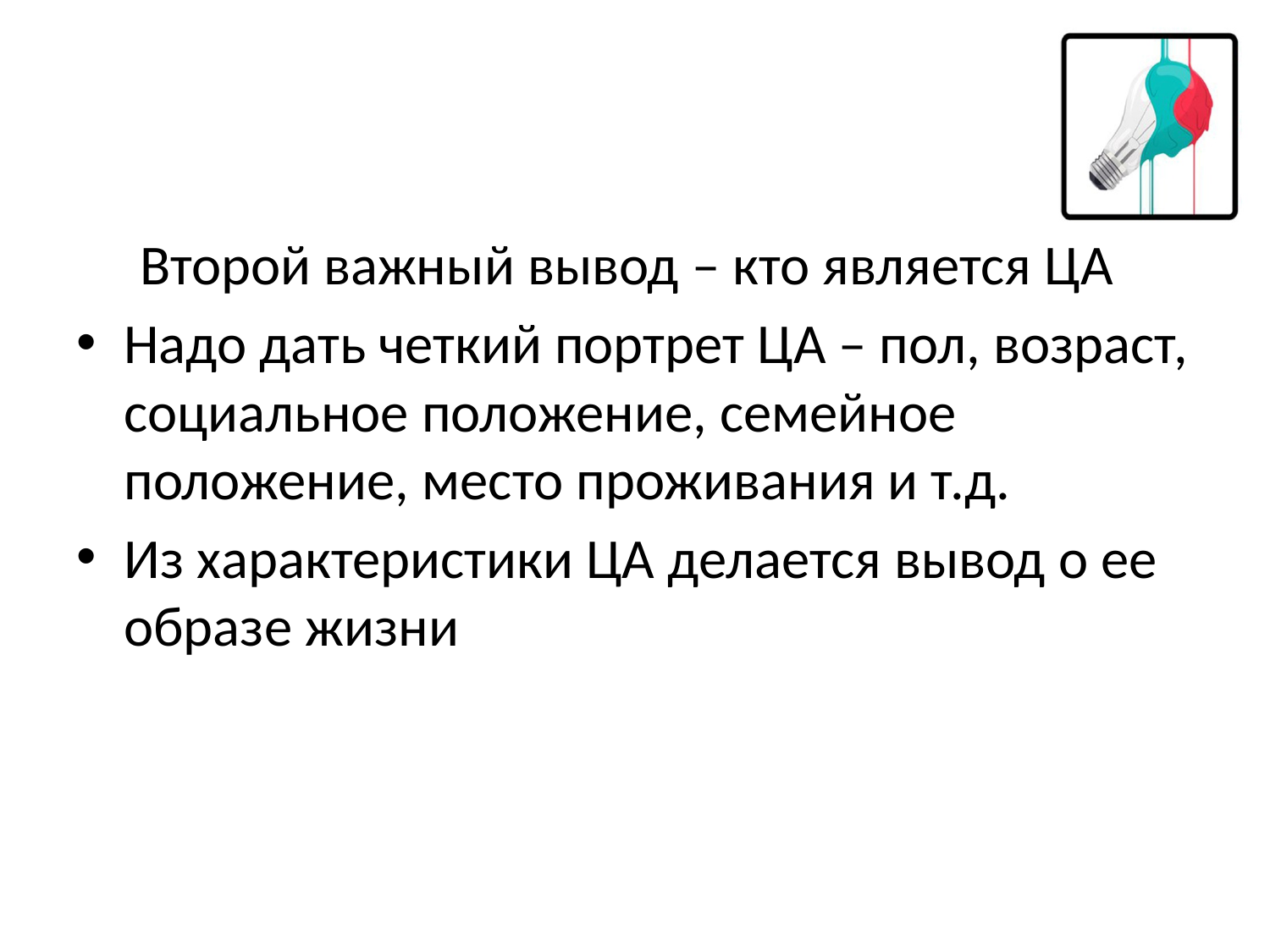

Второй важный вывод – кто является ЦА
Надо дать четкий портрет ЦА – пол, возраст, социальное положение, семейное положение, место проживания и т.д.
Из характеристики ЦА делается вывод о ее образе жизни